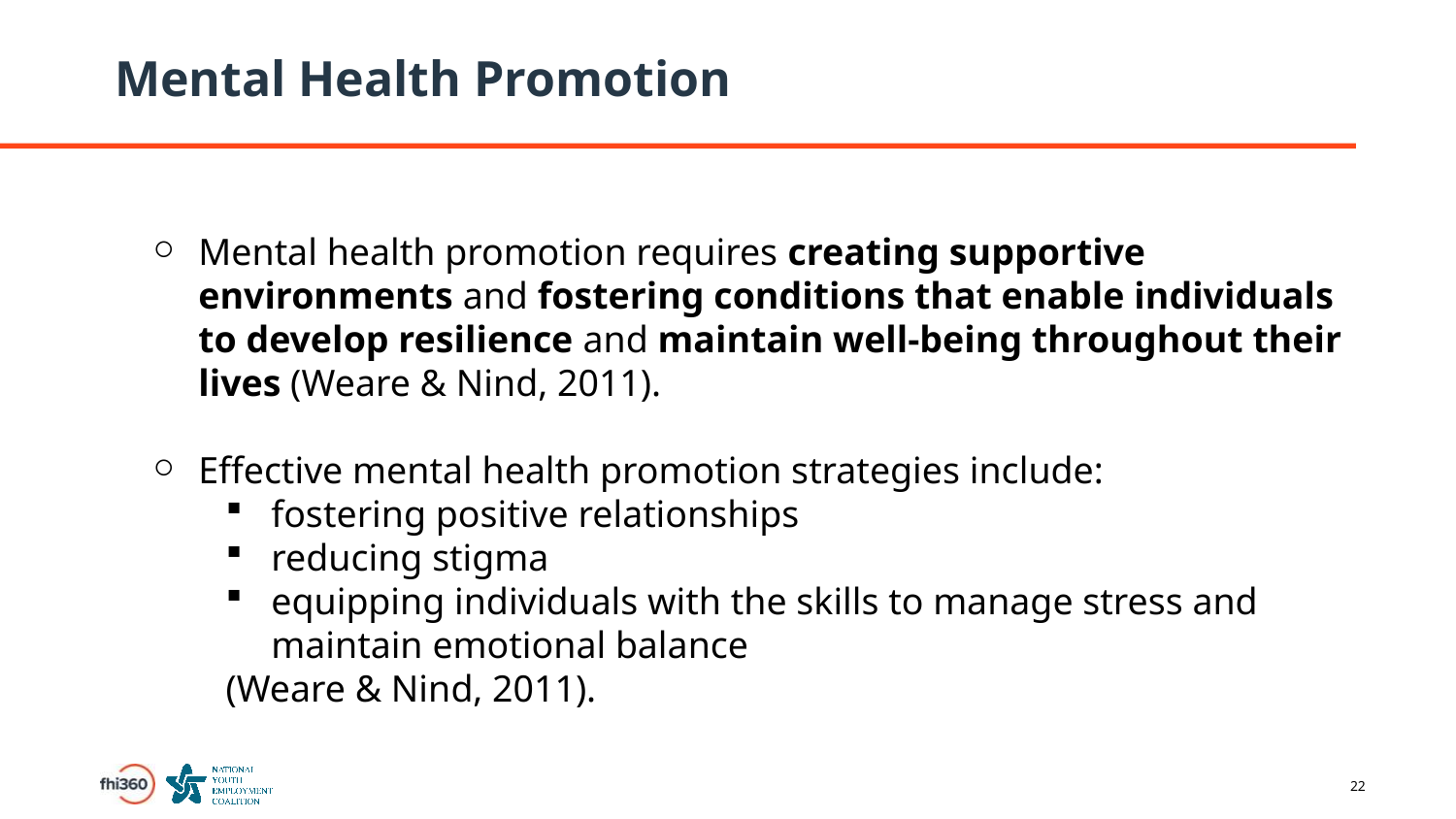

# Mental Health Promotion

Mental health promotion requires creating supportive environments and fostering conditions that enable individuals to develop resilience and maintain well-being throughout their lives (Weare & Nind, 2011).

Effective mental health promotion strategies include:
fostering positive relationships
reducing stigma
equipping individuals with the skills to manage stress and maintain emotional balance
(Weare & Nind, 2011).